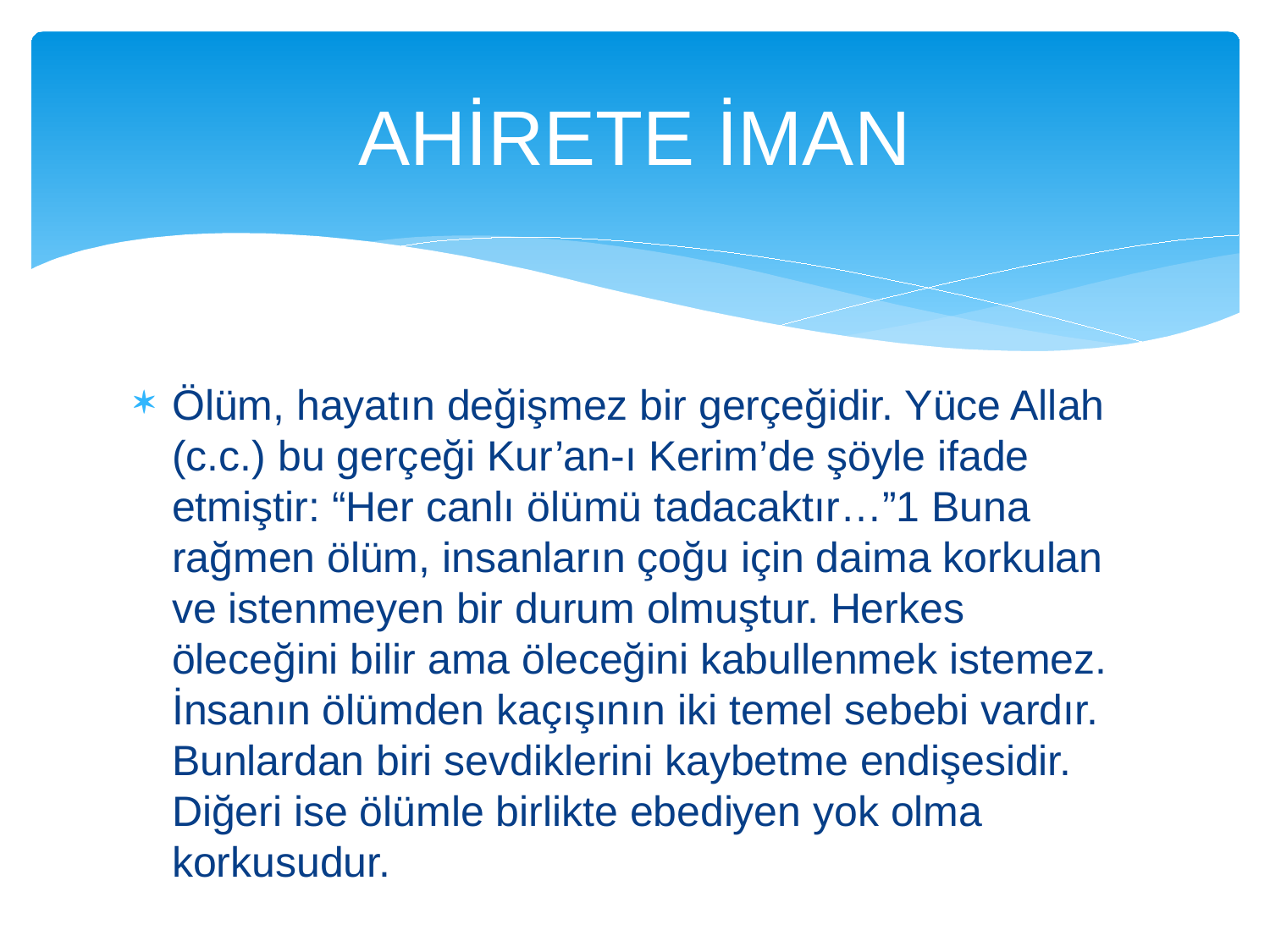

# AHİRETE İMAN
Ölüm, hayatın değişmez bir gerçeğidir. Yüce Allah (c.c.) bu gerçeği Kur’an-ı Kerim’de şöyle ifade etmiştir: “Her canlı ölümü tadacaktır…”1 Buna rağmen ölüm, insanların çoğu için daima korkulan ve istenmeyen bir durum olmuştur. Herkes öleceğini bilir ama öleceğini kabullenmek istemez. İnsanın ölümden kaçışının iki temel sebebi vardır. Bunlardan biri sevdiklerini kaybetme endişesidir. Diğeri ise ölümle birlikte ebediyen yok olma korkusudur.